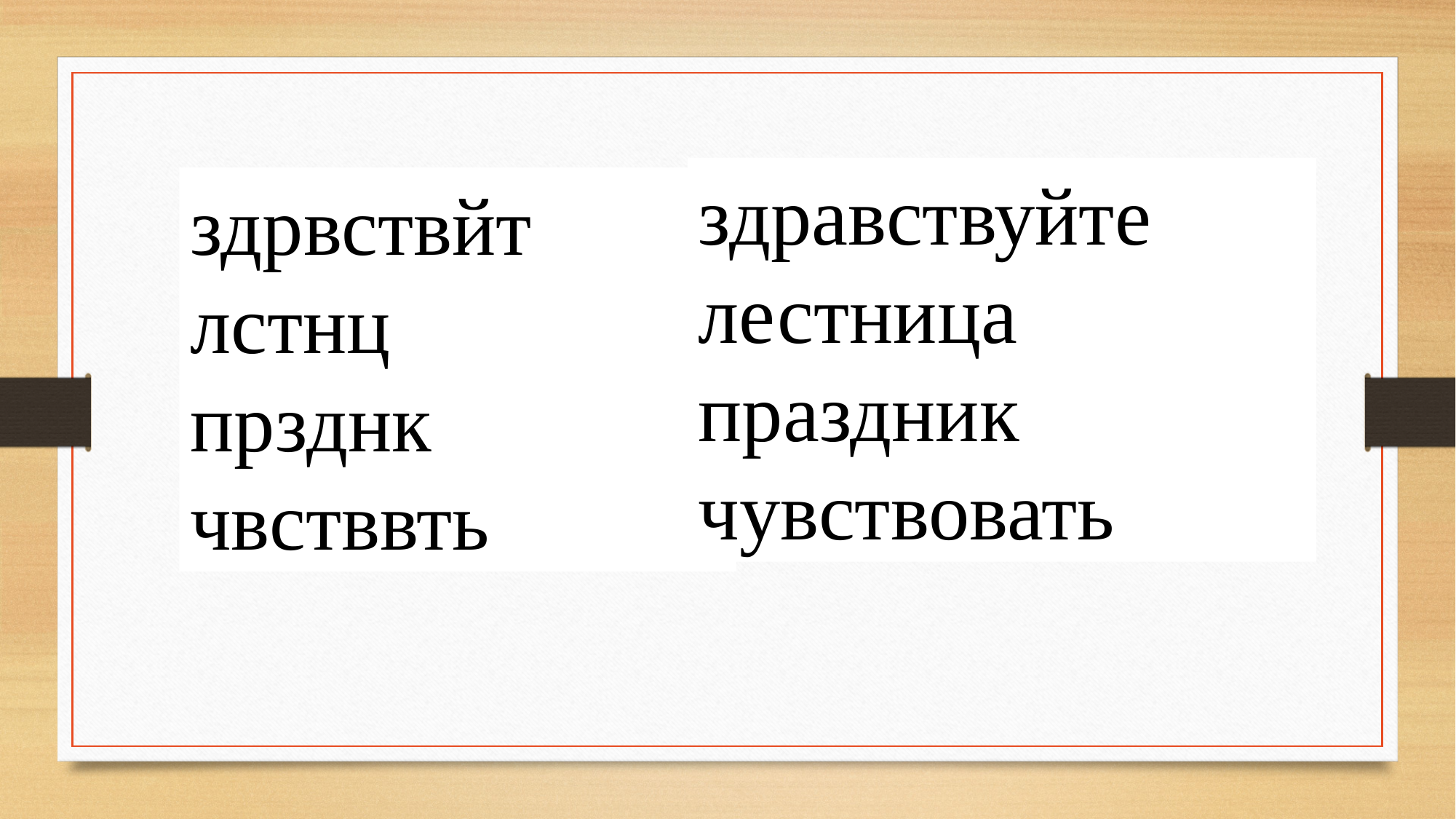

здравствуйте
лестница
праздник
чувствовать
здрвствйт
лстнц
прзднк
чвстввть